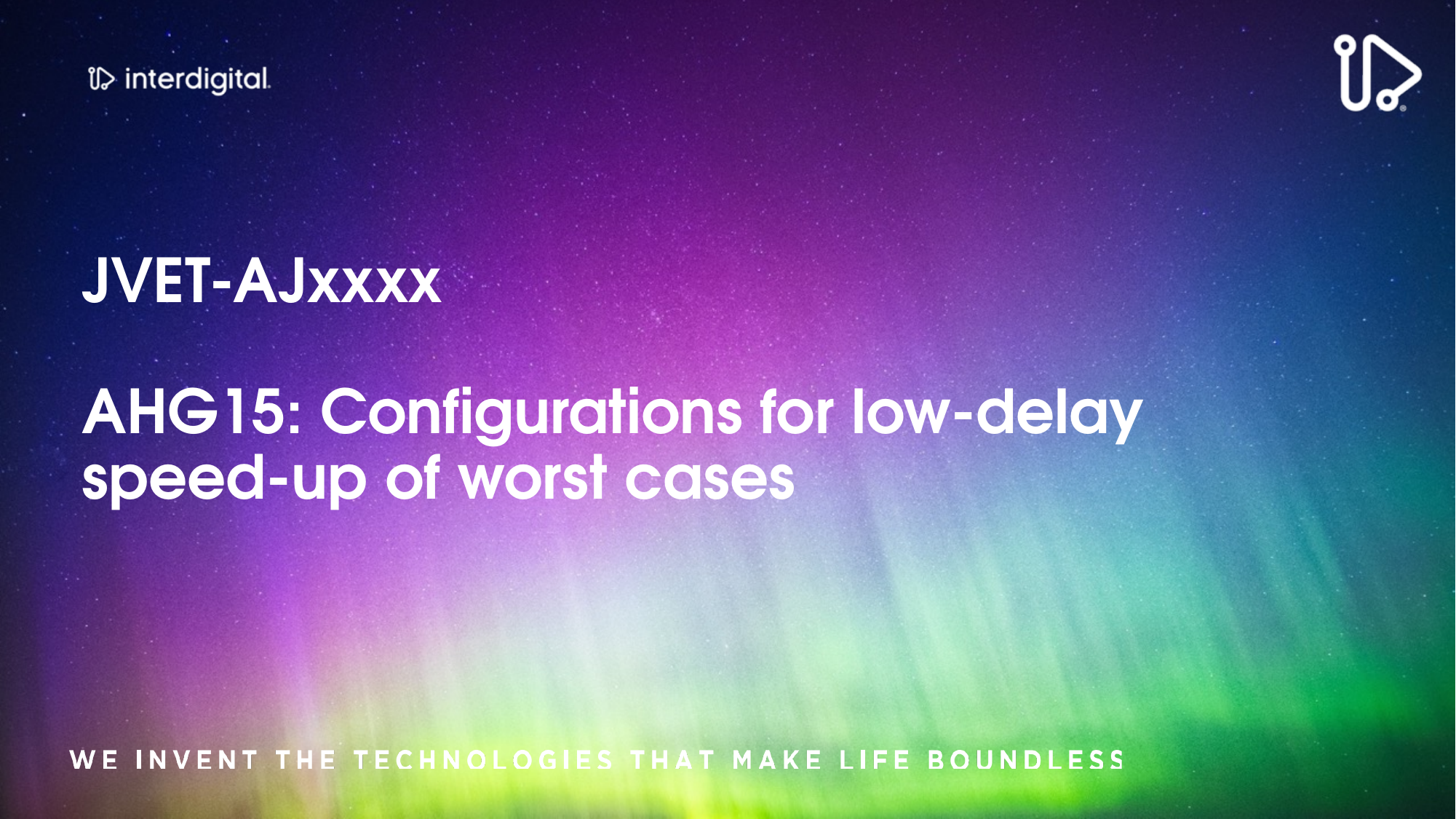

# JVET-AJxxxx AHG15: Configurations for low-delay speed-up of worst cases